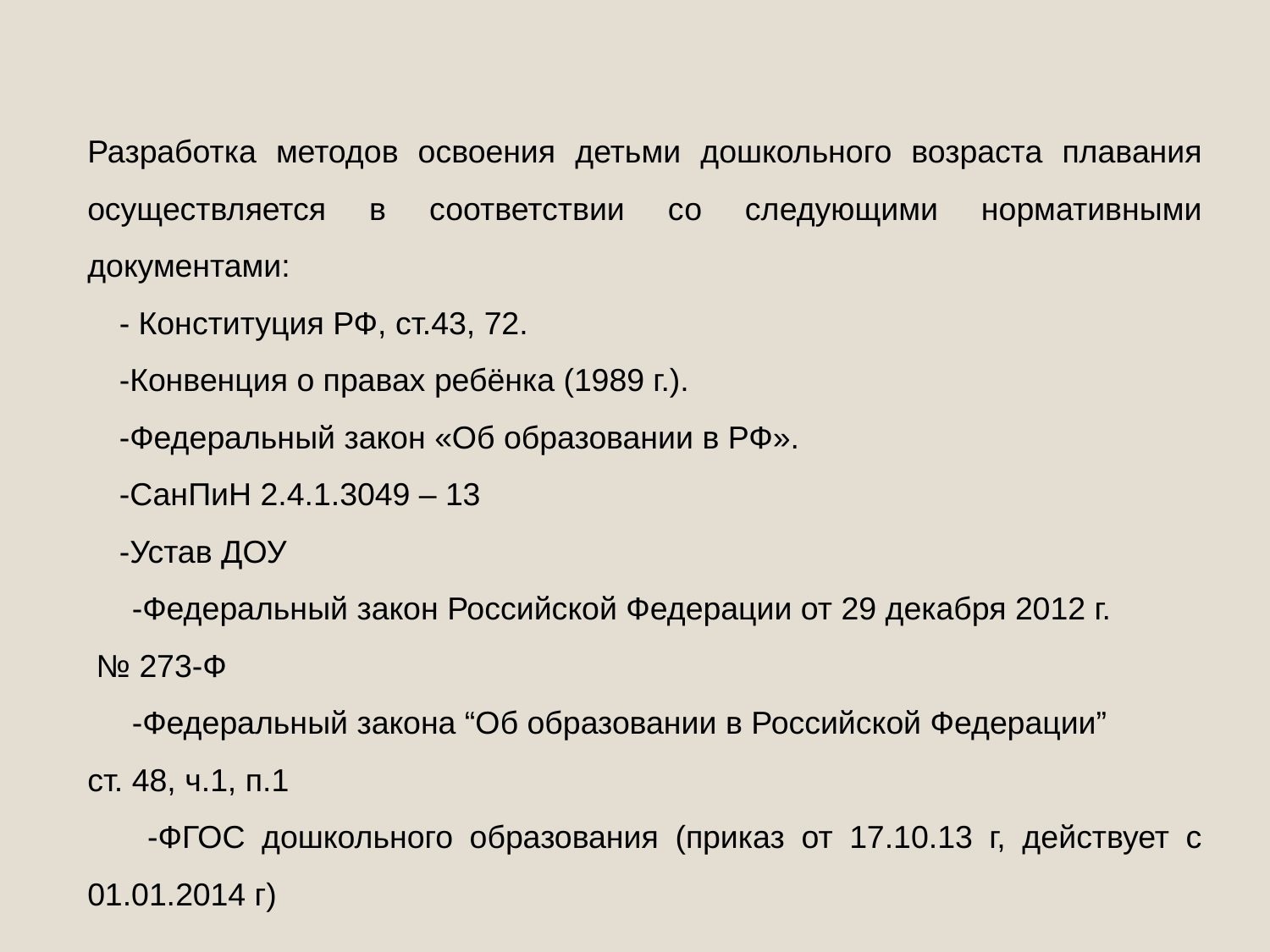

Разработка методов освоения детьми дошкольного возраста плавания осуществляется в соответствии со следующими нормативными документами:
- Конституция РФ, ст.43, 72.
-Конвенция о правах ребёнка (1989 г.).
-Федеральный закон «Об образовании в РФ».
-СанПиН 2.4.1.3049 – 13
-Устав ДОУ
     -Федеральный закон Российской Федерации от 29 декабря 2012 г.
 № 273-Ф
     -Федеральный закона “Об образовании в Российской Федерации”
ст. 48, ч.1, п.1
     -ФГОС дошкольного образования (приказ от 17.10.13 г, действует с 01.01.2014 г)